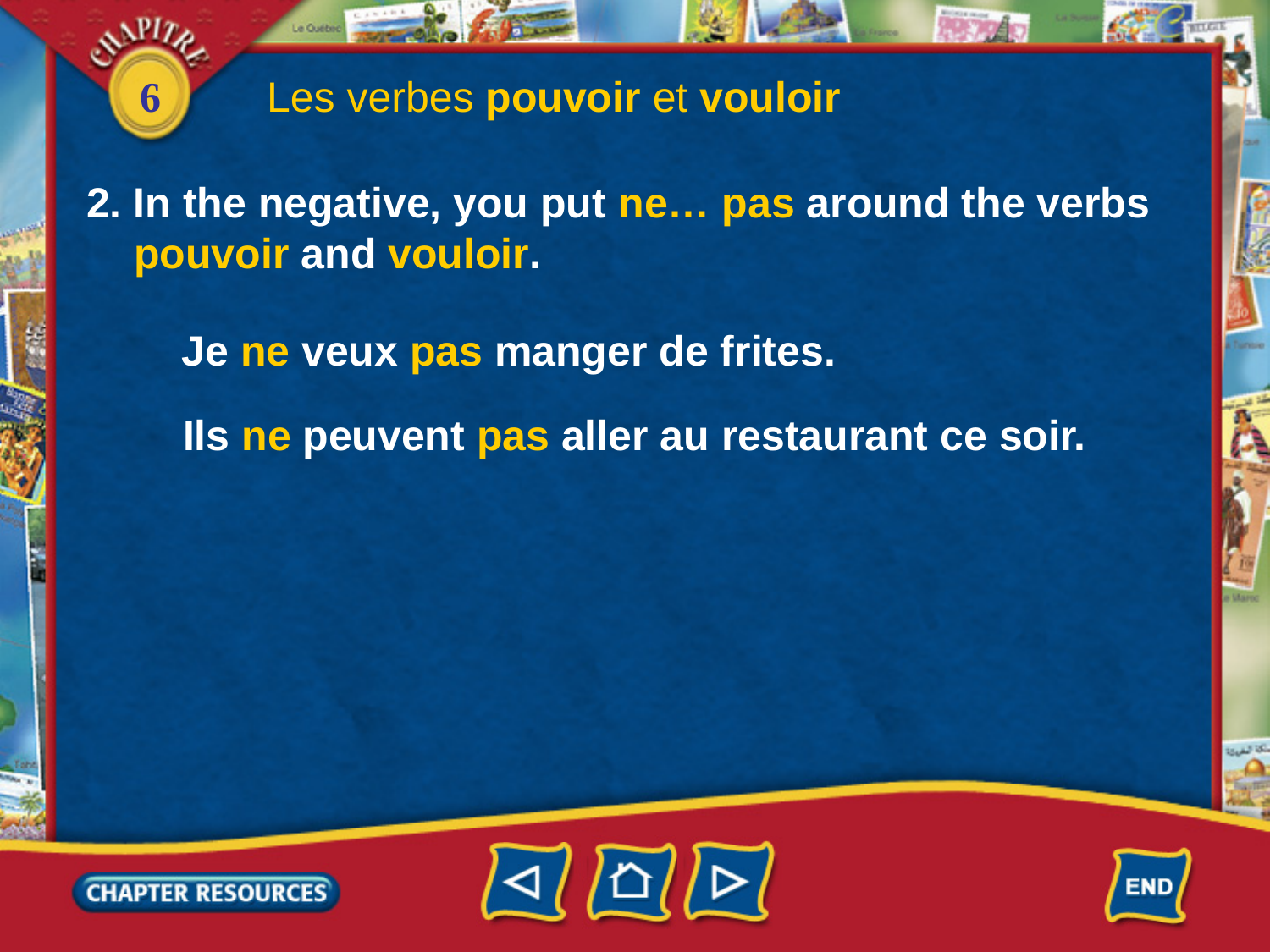

Les verbes pouvoir et vouloir
2. In the negative, you put ne… pas around the verbs pouvoir and vouloir.
Je ne veux pas manger de frites.
Ils ne peuvent pas aller au restaurant ce soir.